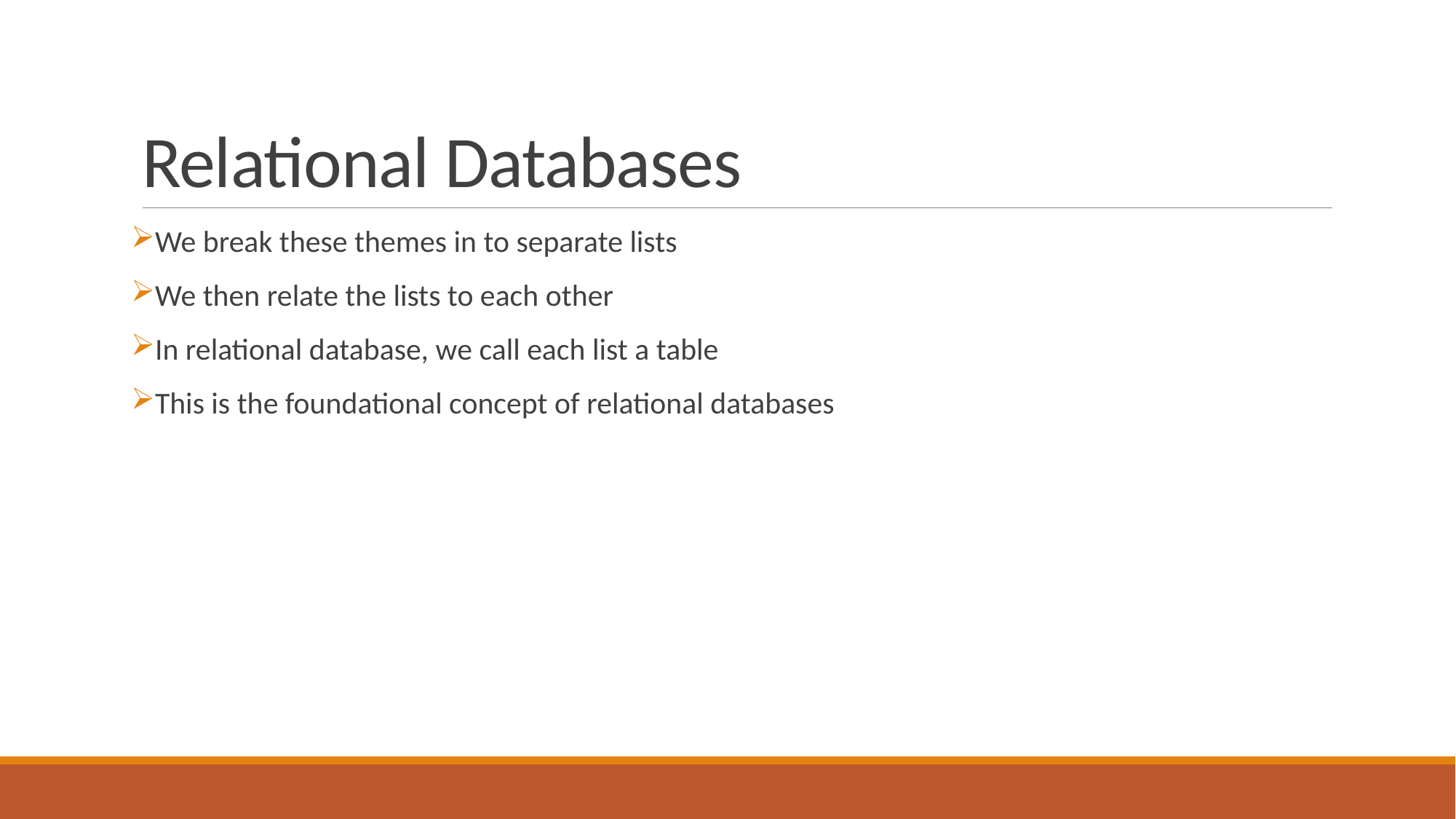

# Relational Databases
We break these themes in to separate lists
We then relate the lists to each other
In relational database, we call each list a table
This is the foundational concept of relational databases